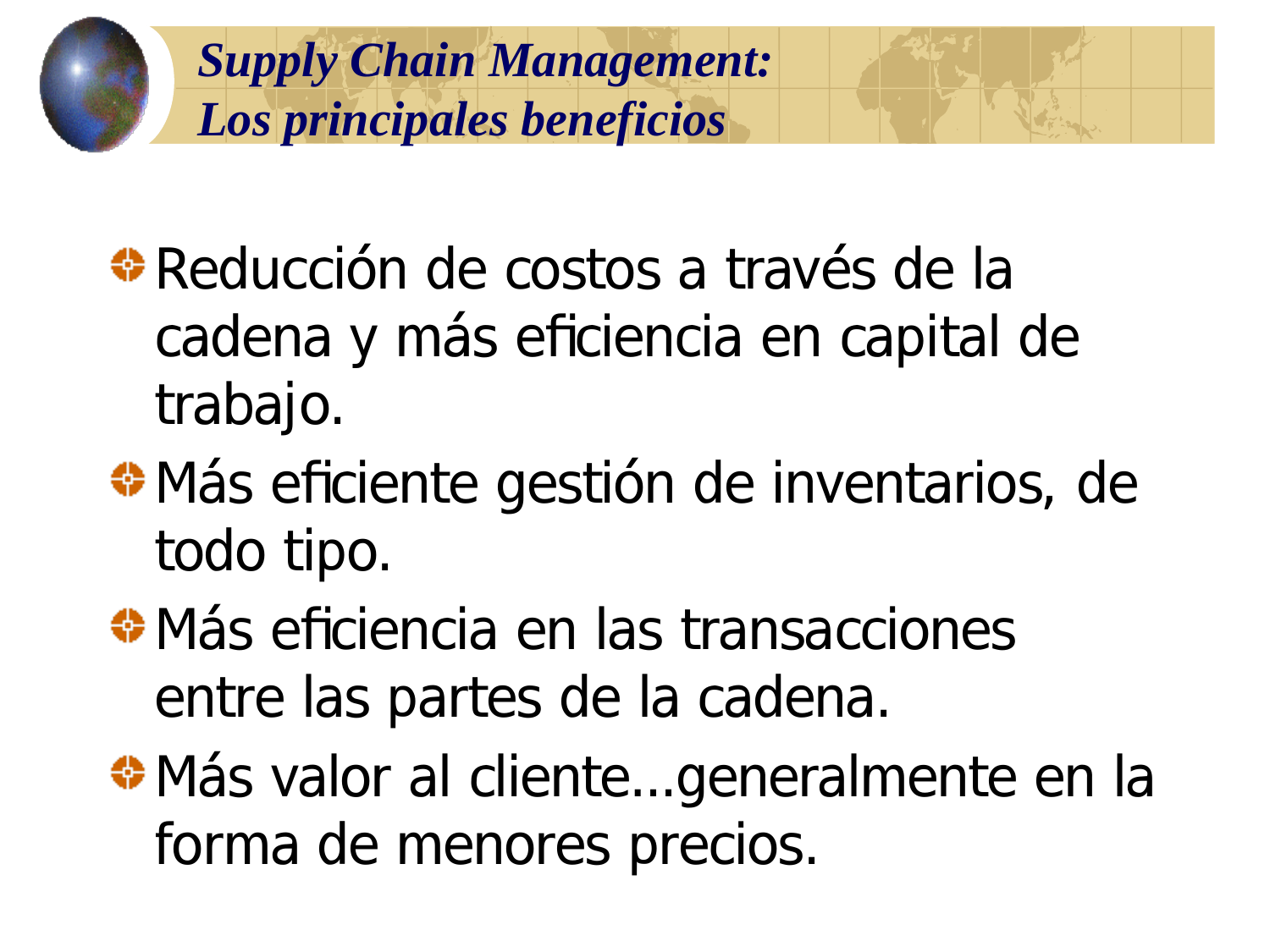

# Supply Chain Management: Los principales beneficios
Reducción de costos a través de la cadena y más eficiencia en capital de trabajo.
Más eficiente gestión de inventarios, de todo tipo.
Más eficiencia en las transacciones entre las partes de la cadena.
Más valor al cliente…generalmente en la forma de menores precios.